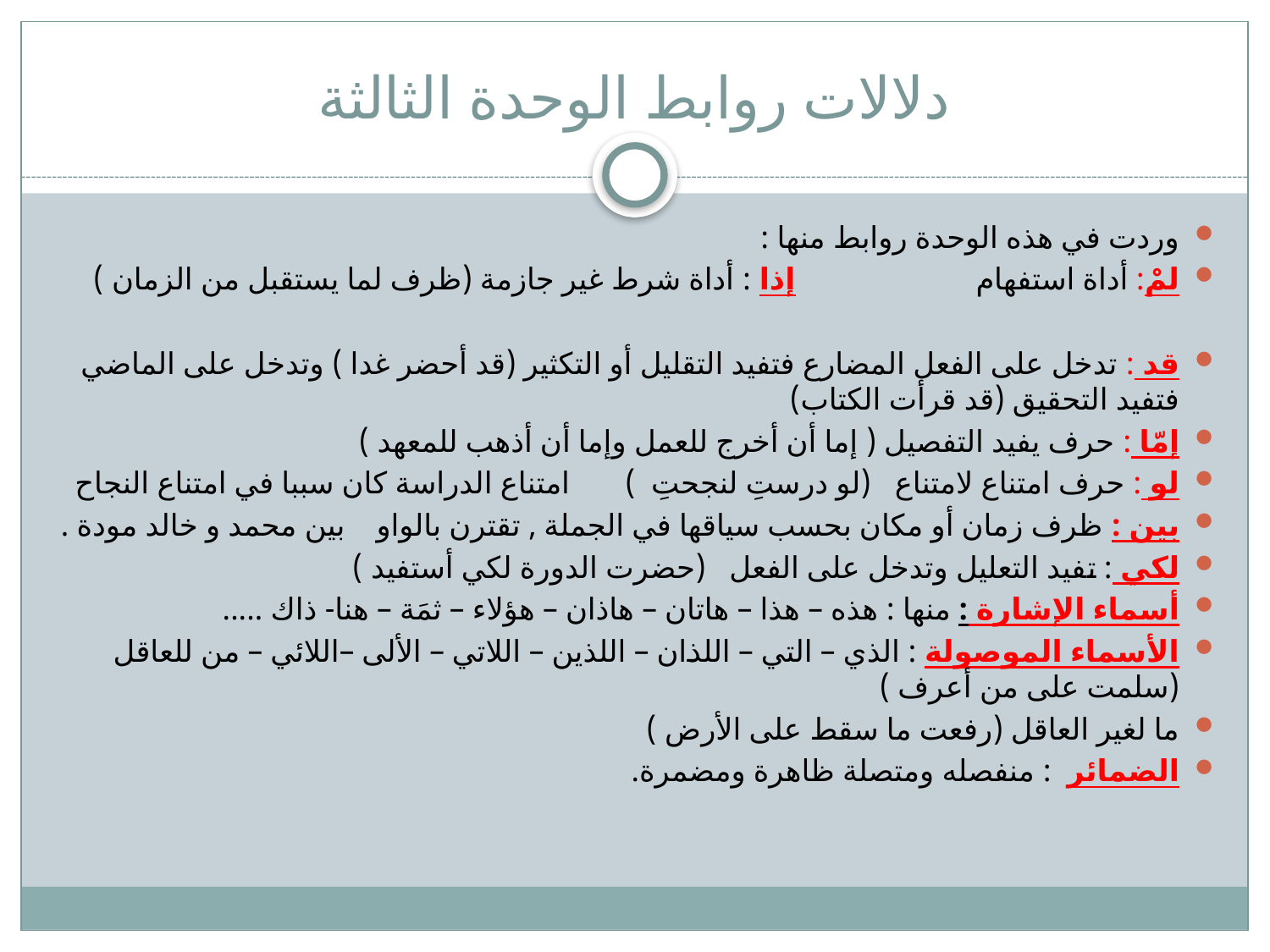

# دلالات روابط الوحدة الثالثة
وردت في هذه الوحدة روابط منها :
لمْ: أداة استفهام                       إذا : أداة شرط غير جازمة (ظرف لما يستقبل من الزمان )

قد : تدخل على الفعل المضارع فتفيد التقليل أو التكثير (قد أحضر غدا ) وتدخل على الماضي فتفيد التحقيق (قد قرأت الكتاب)
إمّا : حرف يفيد التفصيل ( إما أن أخرج للعمل وإما أن أذهب للمعهد )
لو : حرف امتناع لامتناع   (لو درستِ لنجحتِ  )       امتناع الدراسة كان سببا في امتناع النجاح
بين : ظرف زمان أو مكان بحسب سياقها في الجملة , تقترن بالواو    بين محمد و خالد مودة .
لكي : تفيد التعليل وتدخل على الفعل   (حضرت الدورة لكي أستفيد )
أسماء الإشارة : منها : هذه – هذا – هاتان – هاذان – هؤلاء – ثمَة – هنا- ذاك .....
الأسماء الموصولة : الذي – التي – اللذان – اللذين – اللاتي – الألى –اللائي – من للعاقل (سلمت على من أعرف )
ما لغير العاقل (رفعت ما سقط على الأرض )
الضمائر  : منفصله ومتصلة ظاهرة ومضمرة.